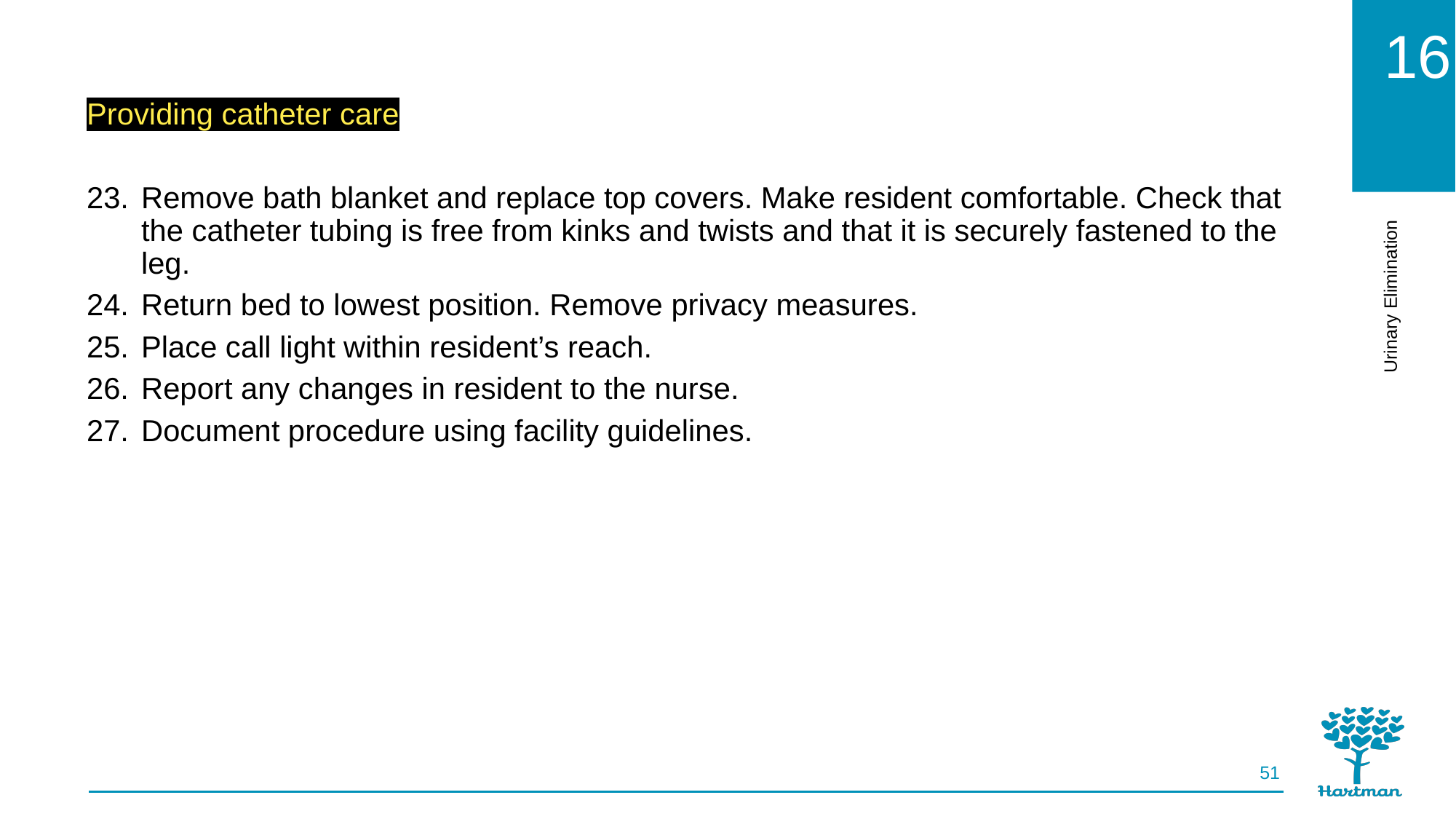

Providing catheter care

Remove bath blanket and replace top covers. Make resident comfortable. Check that the catheter tubing is free from kinks and twists and that it is securely fastened to the leg.
Return bed to lowest position. Remove privacy measures.
Place call light within resident’s reach.
Report any changes in resident to the nurse.
Document procedure using facility guidelines.

51